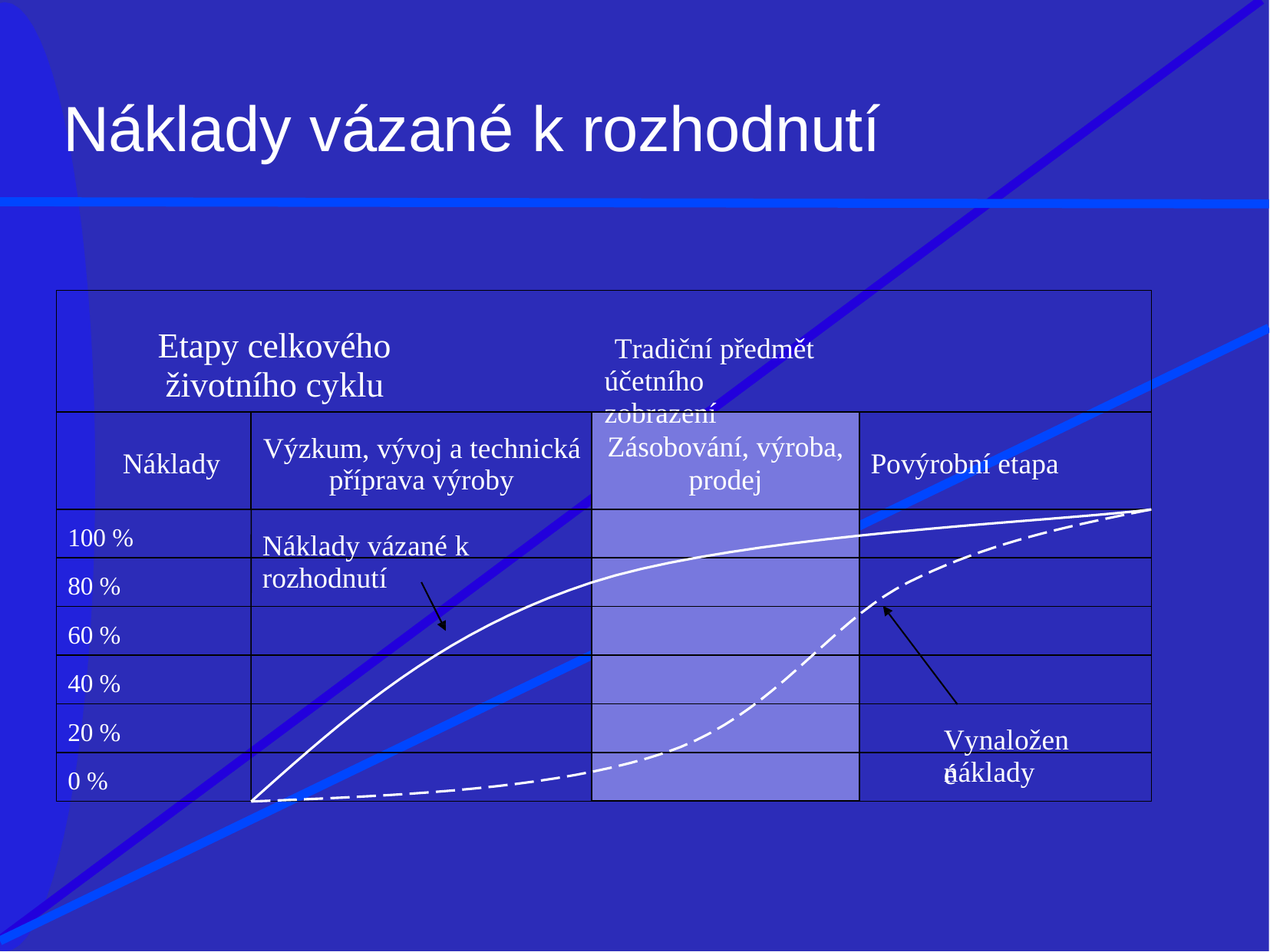

# Náklady vázané k rozhodnutí

Etapy celkového životního cyklu
Tradiční předmět účetního zobrazení

Výzkum, vývoj a technická
Zásobování, výroba,
prodej
Náklady
Povýrobní etapa
příprava výroby

100 %
Náklady vázané k

rozhodnutí
80 %

60 %

40 %

20 %
Vynaložené

náklady
0 %